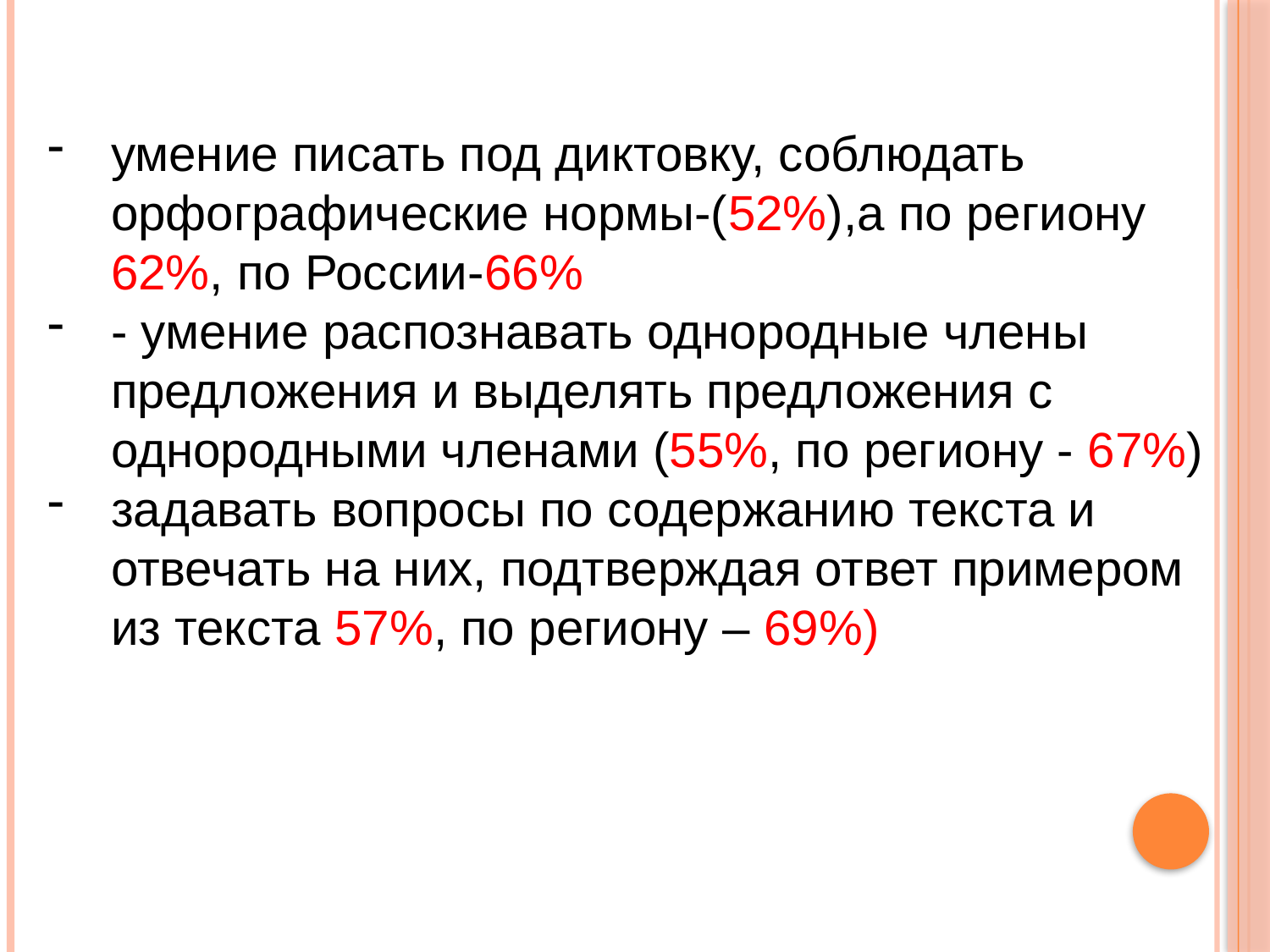

умение писать под диктовку, соблюдать орфографические нормы-(52%),а по региону 62%, по России-66%
- умение распознавать однородные члены предложения и выделять предложения с однородными членами (55%, по региону - 67%)
задавать вопросы по содержанию текста и отвечать на них, подтверждая ответ примером из текста 57%, по региону – 69%)